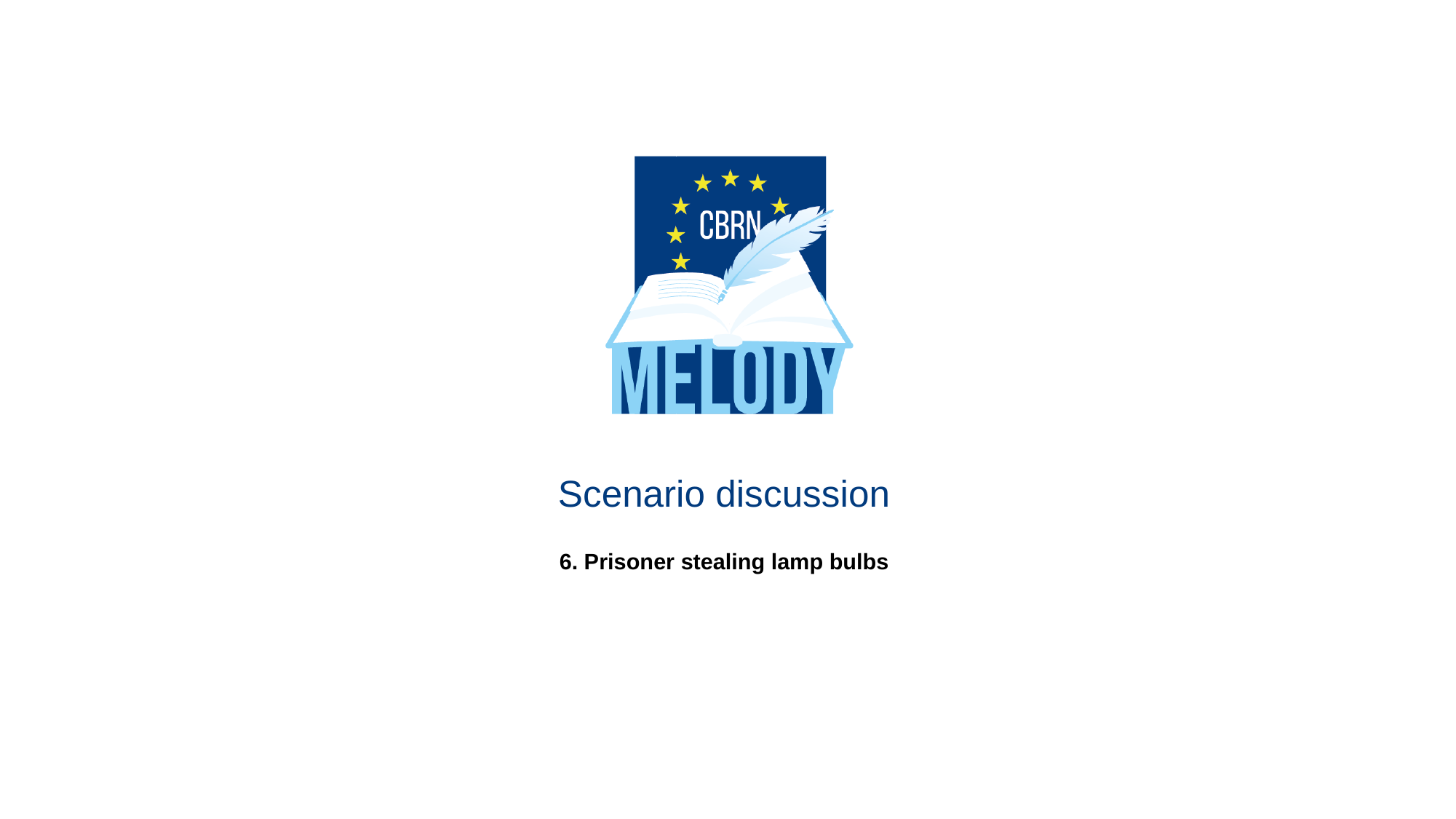

# Scenario discussion 6. Prisoner stealing lamp bulbs